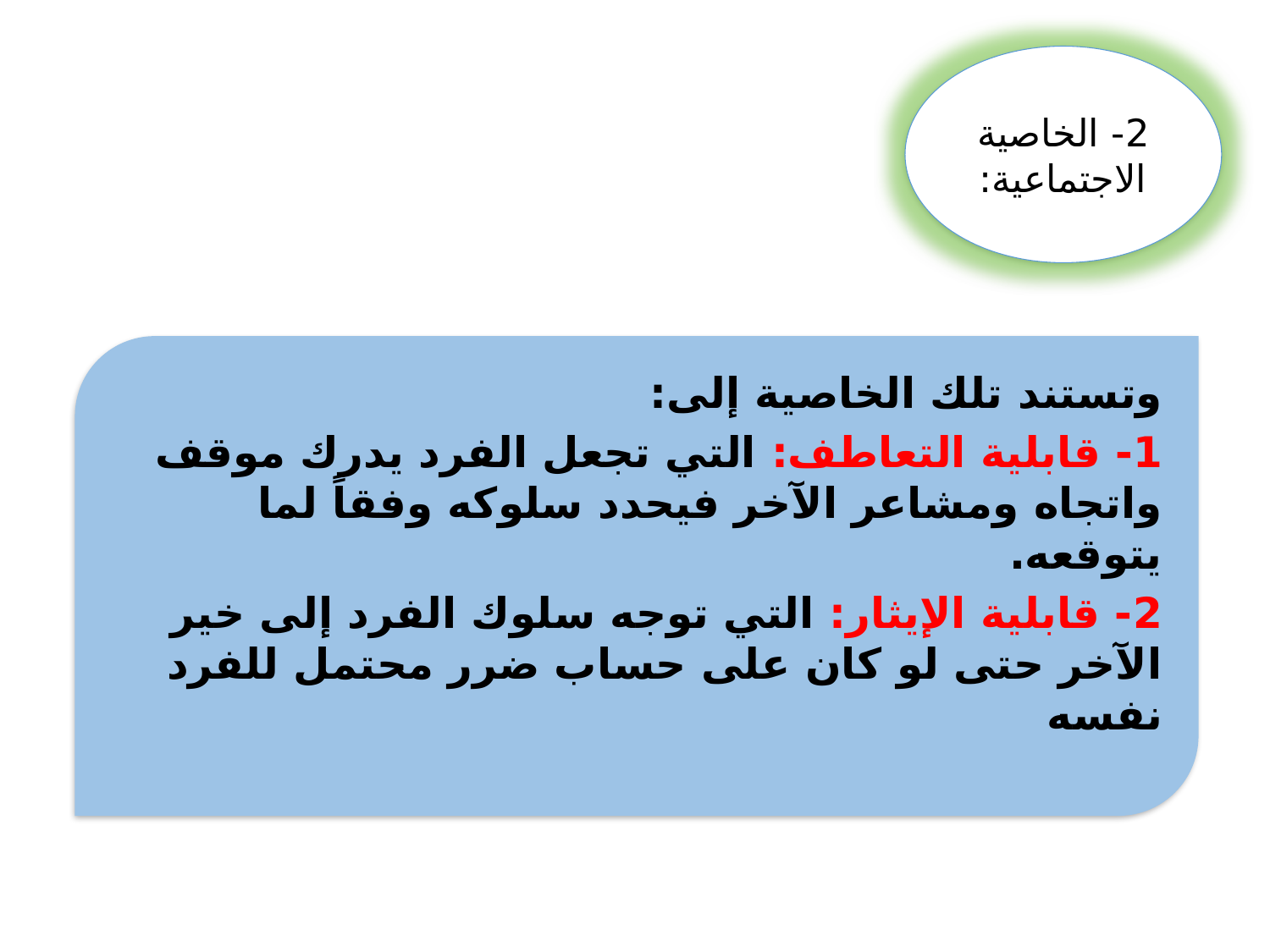

2- الخاصية الاجتماعية:
وتستند تلك الخاصية إلى:
1- قابلية التعاطف: التي تجعل الفرد يدرك موقف واتجاه ومشاعر الآخر فيحدد سلوكه وفقاً لما يتوقعه.
2- قابلية الإيثار: التي توجه سلوك الفرد إلى خير الآخر حتى لو كان على حساب ضرر محتمل للفرد نفسه